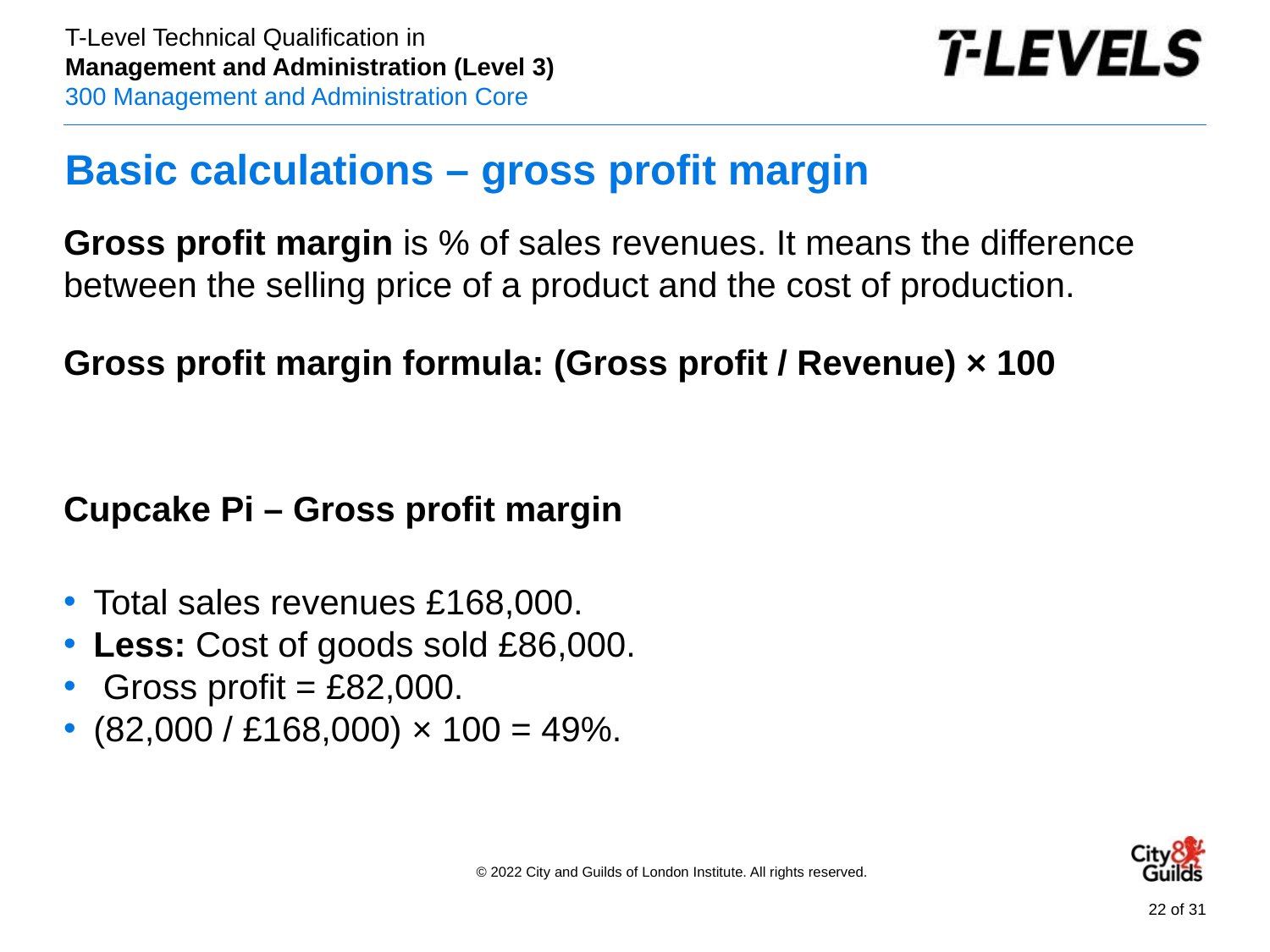

# Basic calculations – gross profit margin
Gross profit margin is % of sales revenues. It means the difference between the selling price of a product and the cost of production.
Gross profit margin formula: (Gross profit / Revenue) × 100

Cupcake Pi – Gross profit margin

Total sales revenues £168,000.
Less: Cost of goods sold £86,000.
 Gross profit = £82,000.
(82,000 / £168,000) × 100 = 49%.